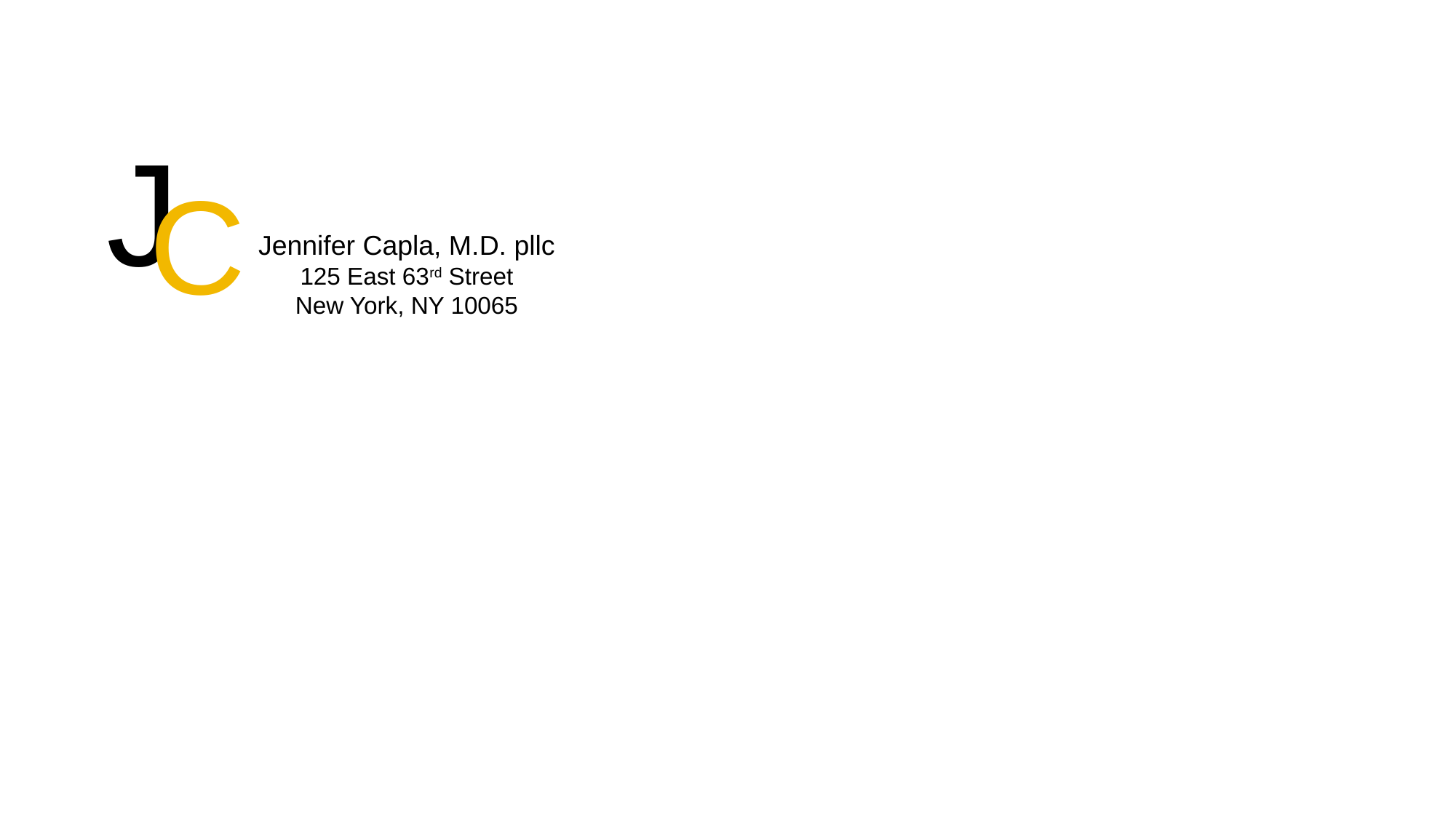

# J
C
Jennifer Capla, M.D. pllc
125 East 63rd Street
New York, NY 10065